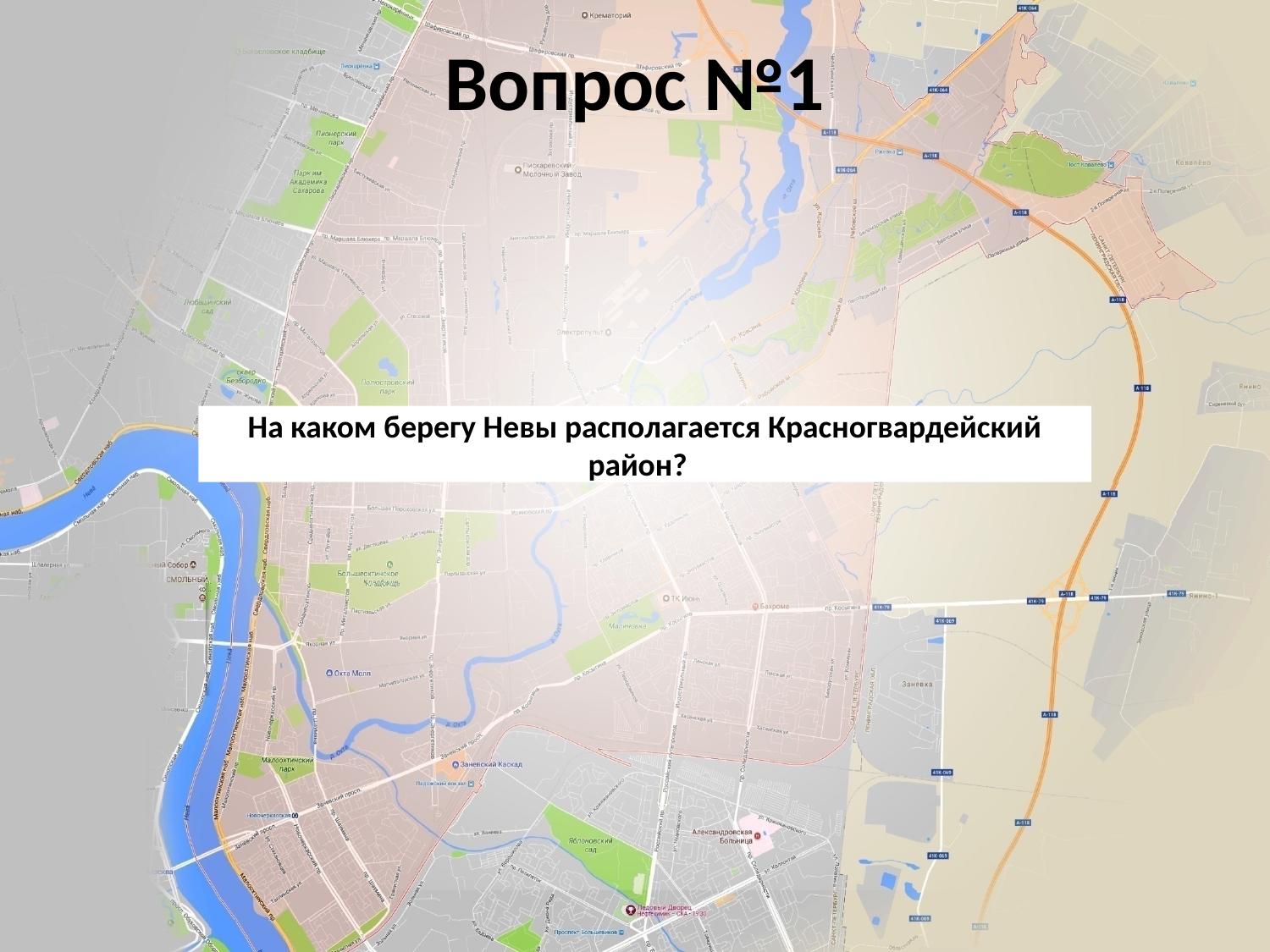

Вопрос №1
На каком берегу Невы располагается Красногвардейский район?